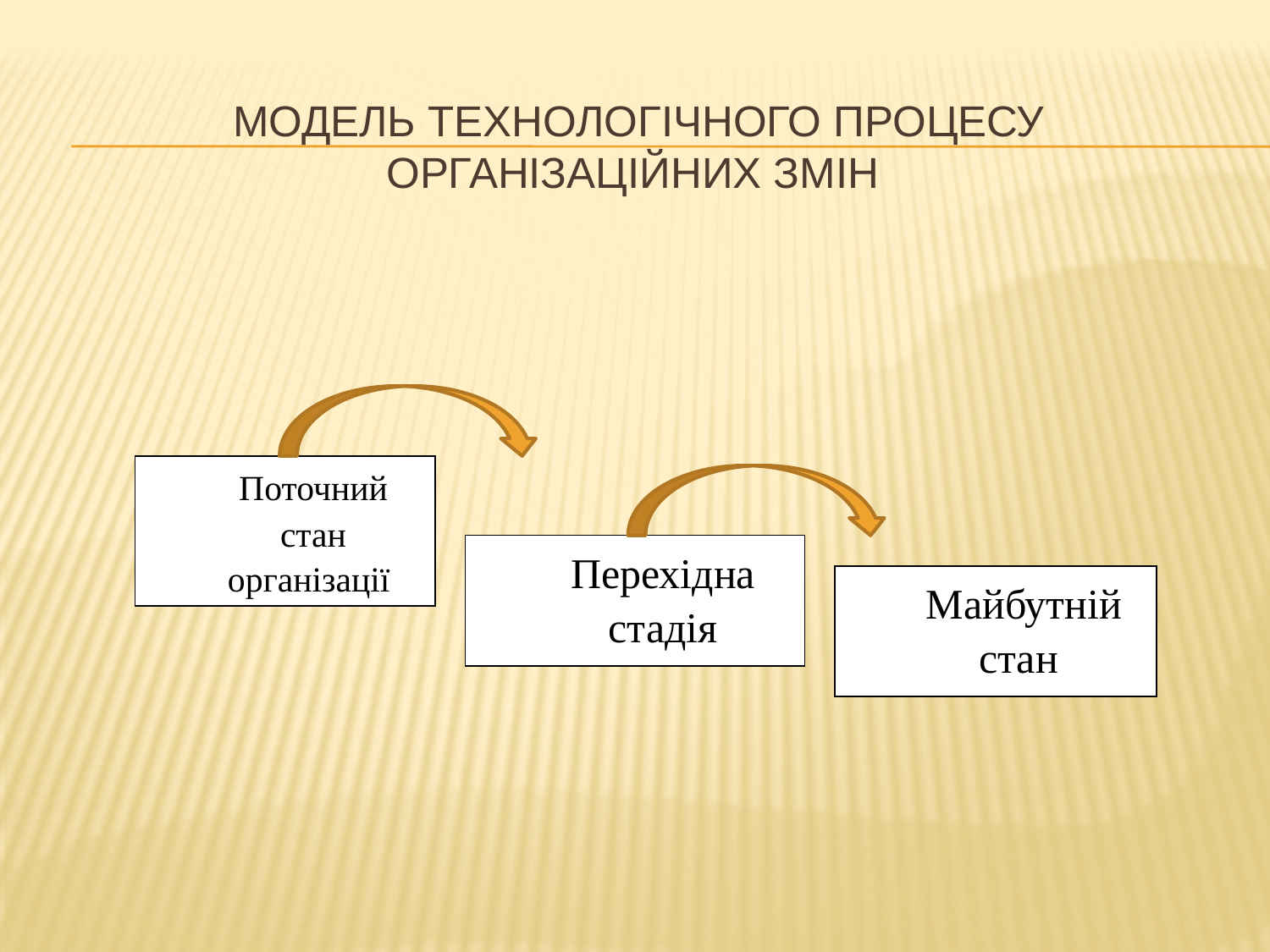

# Модель технологічного процесу організаційних змін

Поточний стан організації

Перехідна стадія
Майбутній стан